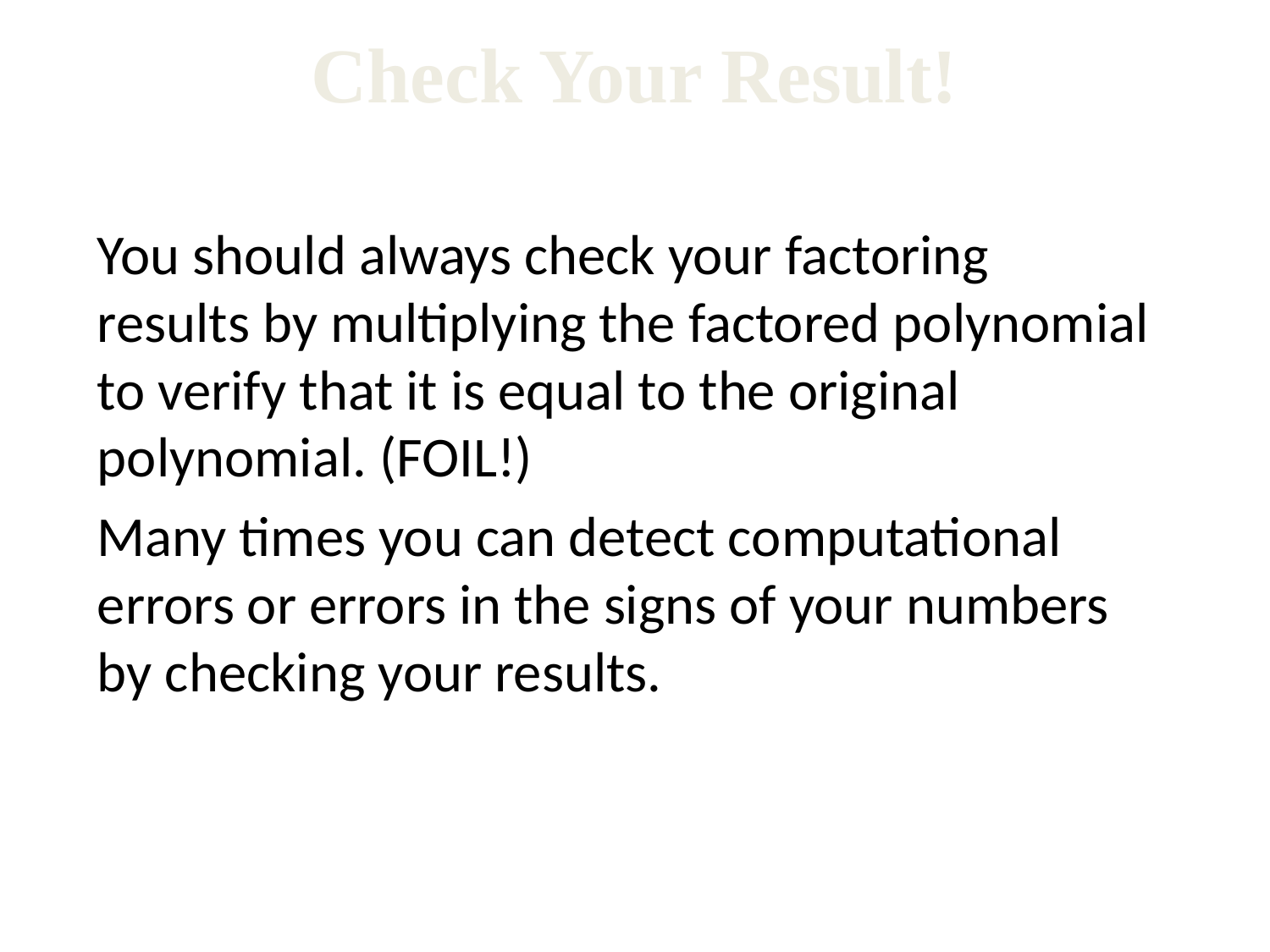

Check Your Result!
You should always check your factoring results by multiplying the factored polynomial to verify that it is equal to the original polynomial. (FOIL!)
Many times you can detect computational errors or errors in the signs of your numbers by checking your results.